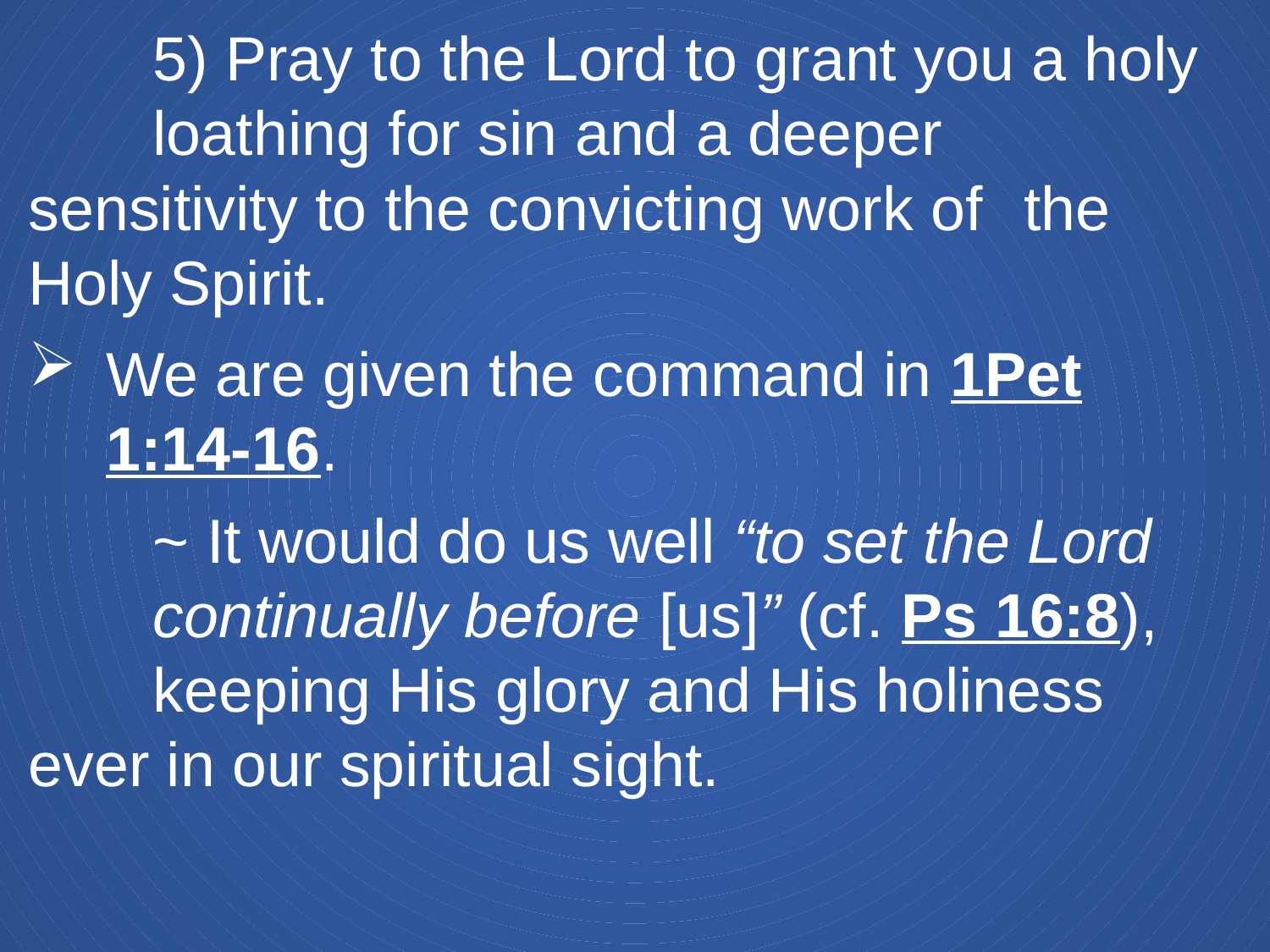

5) Pray to the Lord to grant you a holy 				loathing for sin and a deeper 						sensitivity to the convicting work of 				the Holy Spirit.
We are given the command in 1Pet 1:14-16.
	~ It would do us well “to set the Lord 				continually before [us]” (cf. Ps 16:8), 			keeping His glory and His holiness 				ever in our spiritual sight.